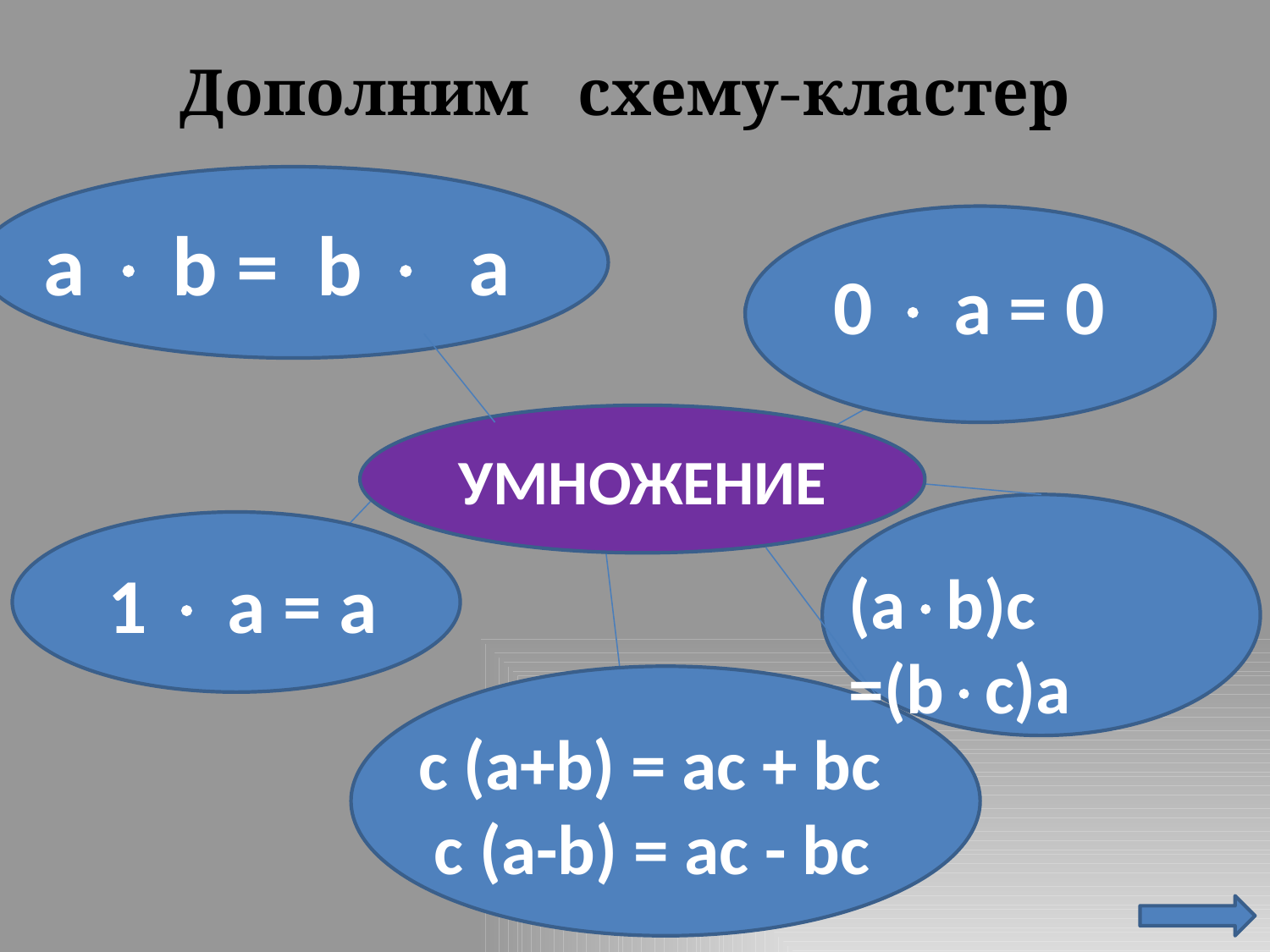

Дополним   схему-кластер

 a ⋅ b =  b ⋅  a

 0 ⋅ а = 0
УМНОЖЕНИЕ

 1 ⋅ а = а
(a⋅b)с =(b⋅с)а

 с (a+b) = ас + bс
  с (a-b) = ас - bс